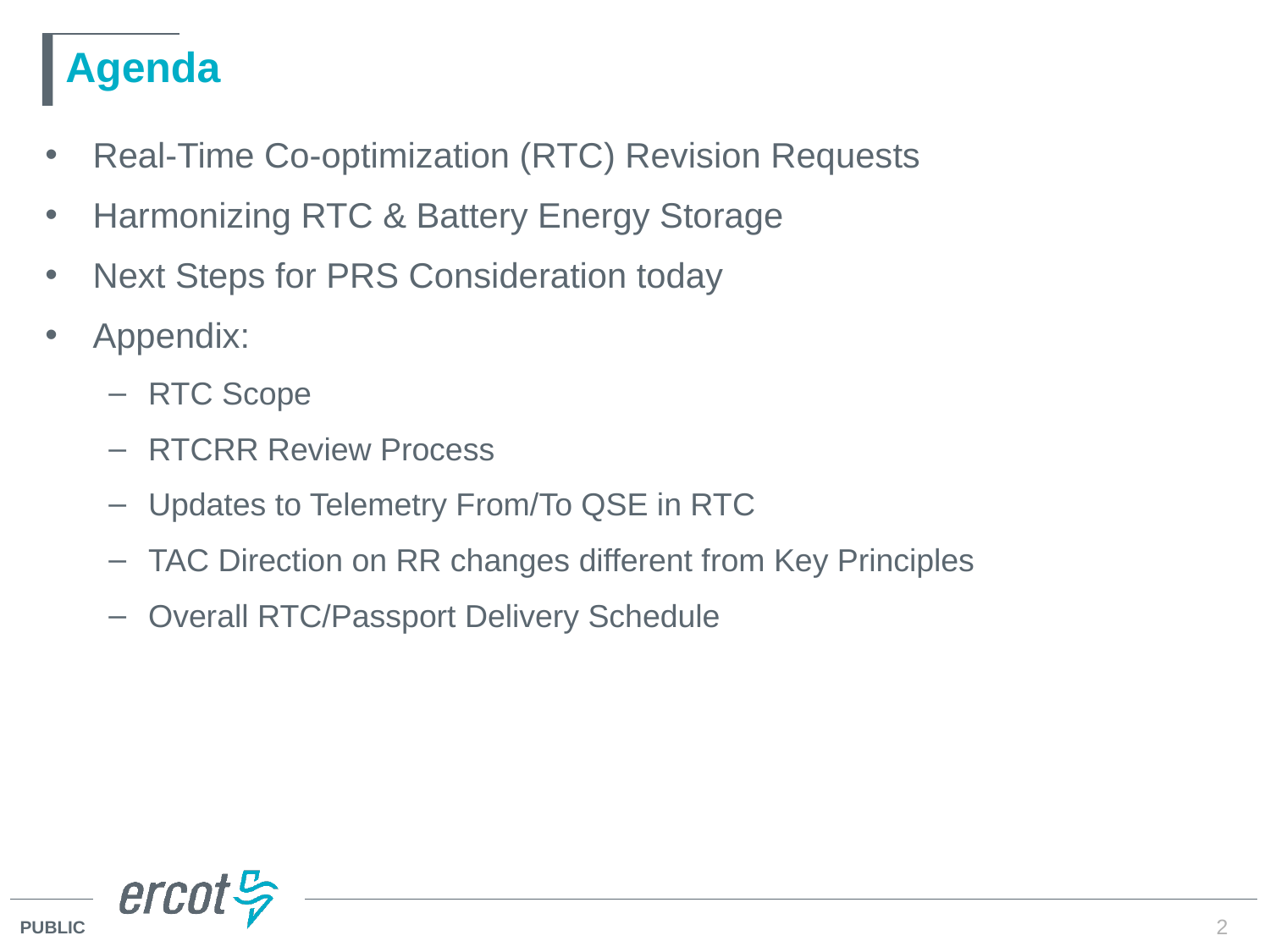

# Agenda
Real-Time Co-optimization (RTC) Revision Requests
Harmonizing RTC & Battery Energy Storage
Next Steps for PRS Consideration today
Appendix:
RTC Scope
RTCRR Review Process
Updates to Telemetry From/To QSE in RTC
TAC Direction on RR changes different from Key Principles
Overall RTC/Passport Delivery Schedule
2